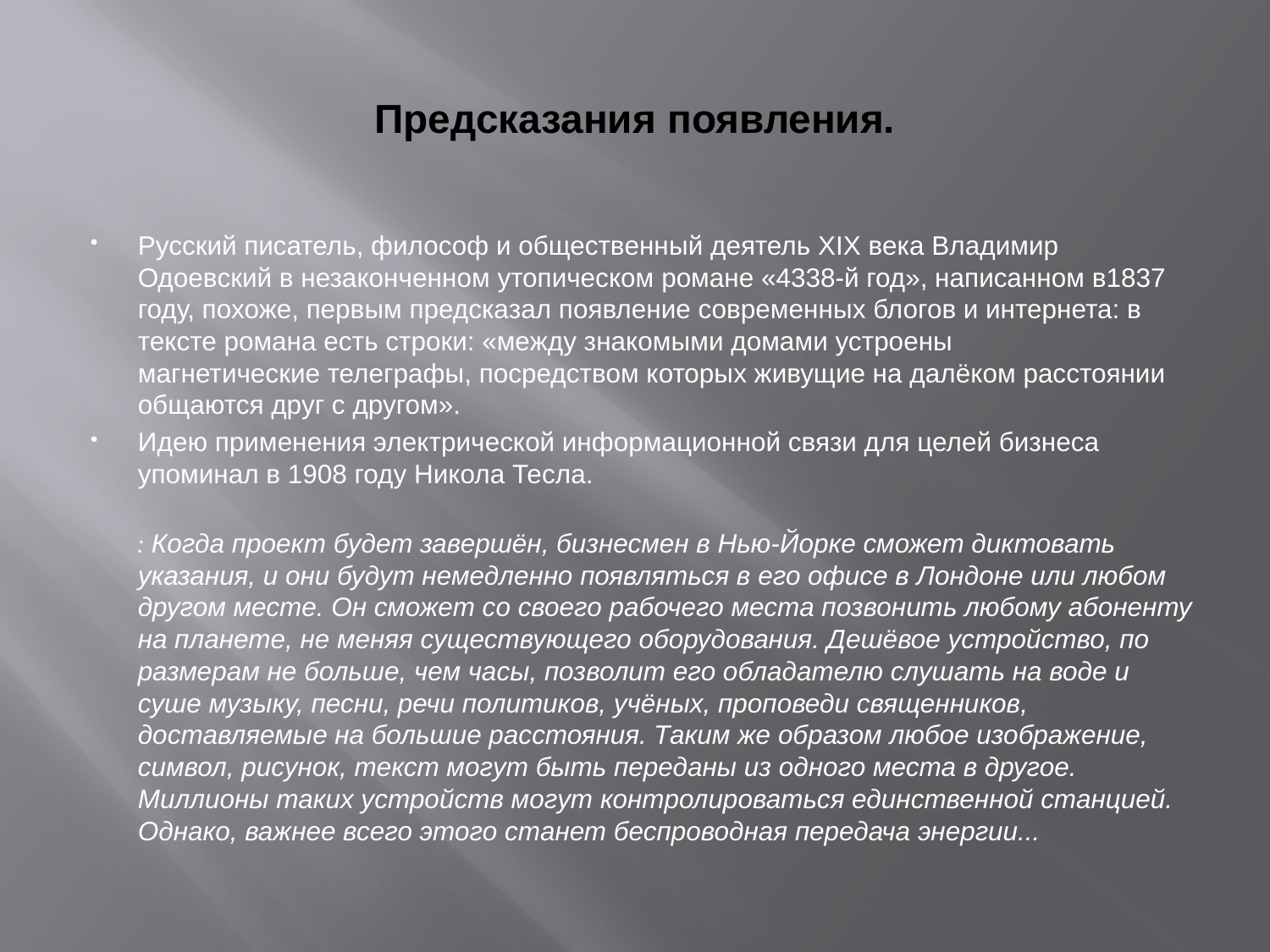

# Предсказания появления.
Русский писатель, философ и общественный деятель XIX века Владимир Одоевский в незаконченном утопическом романе «4338-й год», написанном в1837 году, похоже, первым предсказал появление современных блогов и интернета: в тексте романа есть строки: «между знакомыми домами устроены магнетические телеграфы, посредством которых живущие на далёком расстоянии общаются друг с другом».
Идею применения электрической информационной связи для целей бизнеса упоминал в 1908 году Никола Тесла.
: Когда проект будет завершён, бизнесмен в Нью-Йорке сможет диктовать указания, и они будут немедленно появляться в его офисе в Лондоне или любом другом месте. Он сможет со своего рабочего места позвонить любому абоненту на планете, не меняя существующего оборудования. Дешёвое устройство, по размерам не больше, чем часы, позволит его обладателю слушать на воде и суше музыку, песни, речи политиков, учёных, проповеди священников, доставляемые на большие расстояния. Таким же образом любое изображение, символ, рисунок, текст могут быть переданы из одного места в другое. Миллионы таких устройств могут контролироваться единственной станцией. Однако, важнее всего этого станет беспроводная передача энергии...